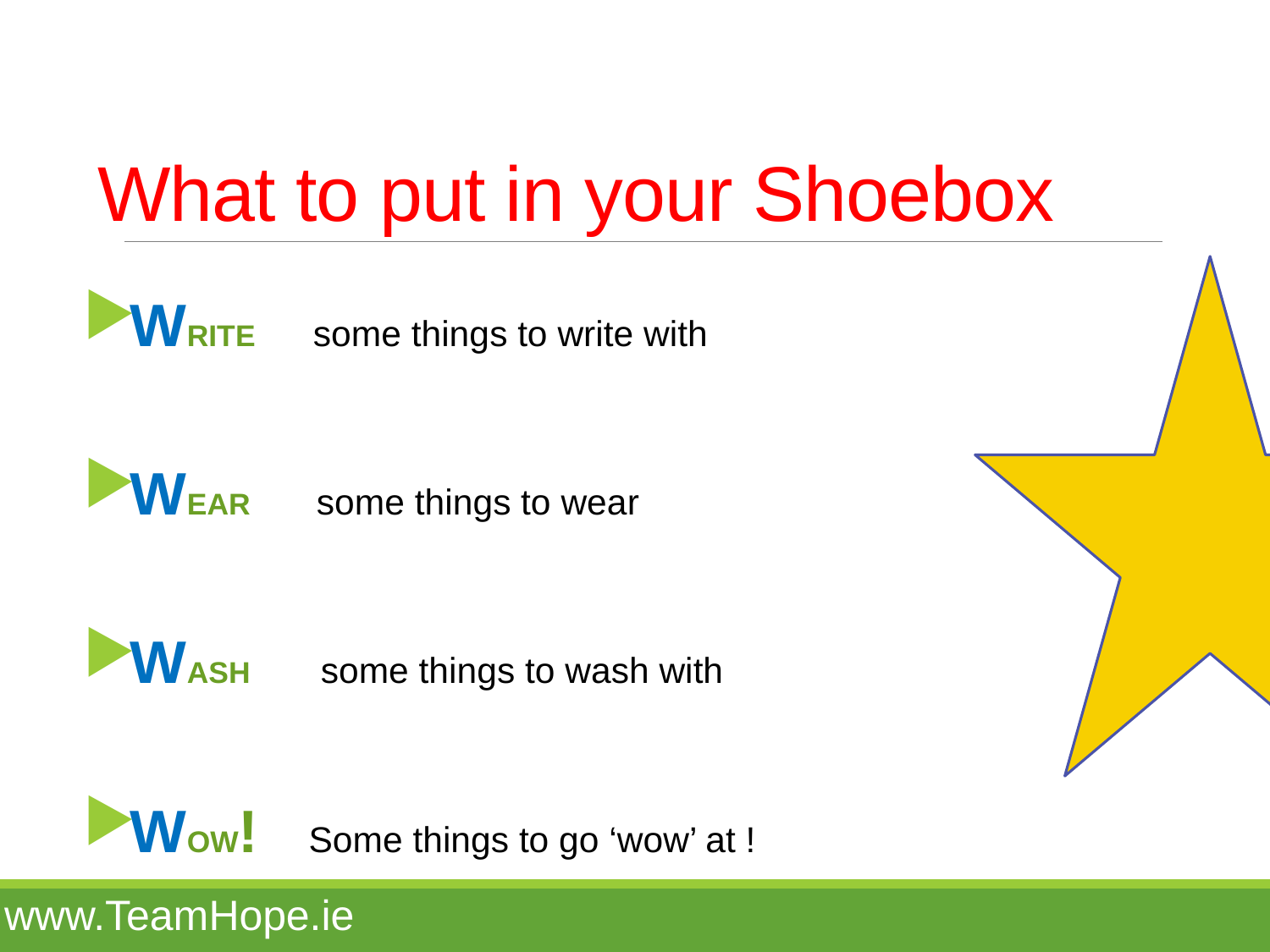

# What to put in your Shoebox
WRITE       some things to write with
WEAR        some things to wear
WASH	 some things to wash with
WOW!   Some things to go ‘wow’ at !

www.TeamHope.ie